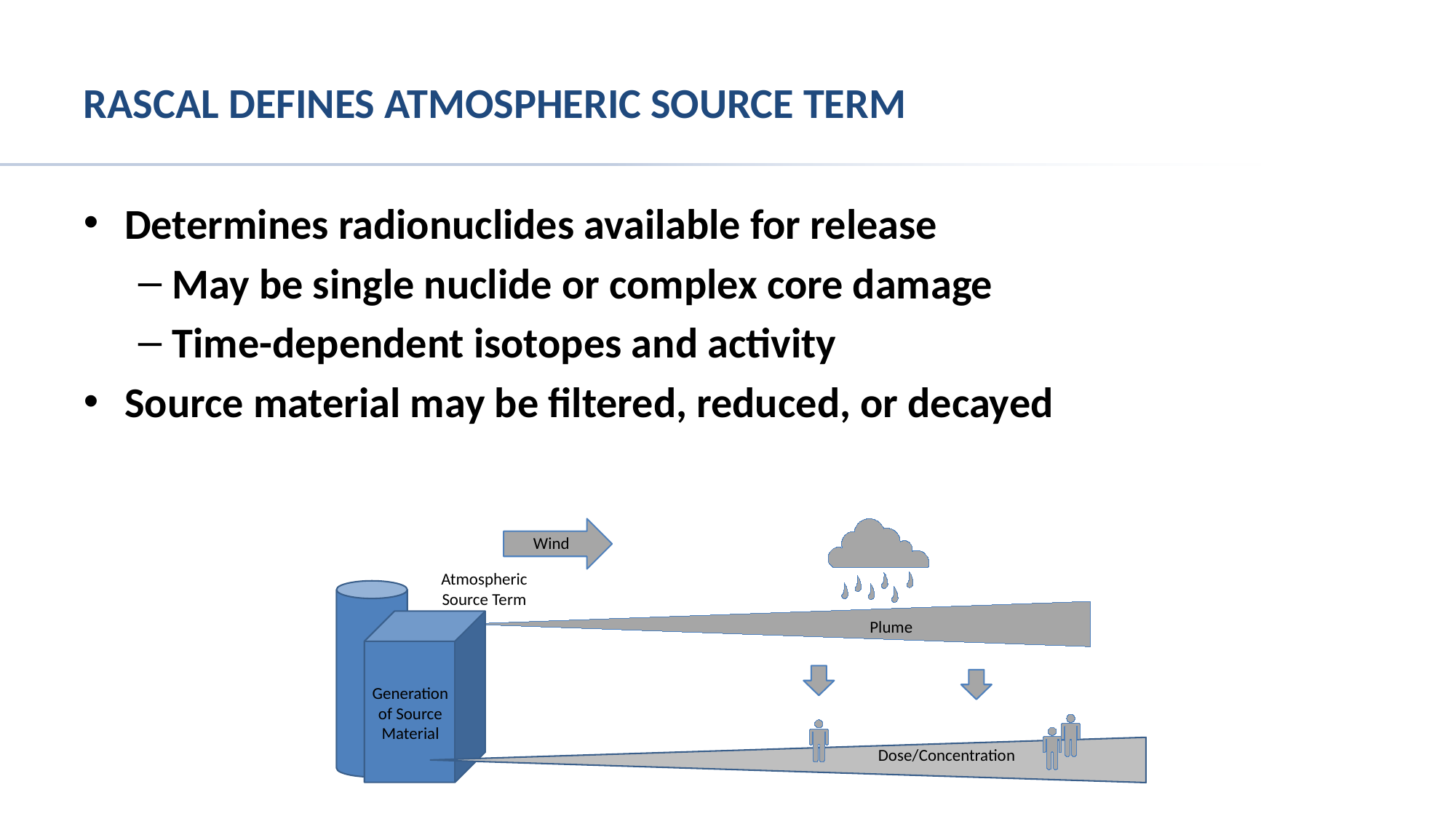

# RASCAL Defines Atmospheric Source Term
Determines radionuclides available for release
May be single nuclide or complex core damage
Time-dependent isotopes and activity
Source material may be filtered, reduced, or decayed

Wind
Atmospheric Source Term

Plume

Generation of Source Material

Dose/Concentration